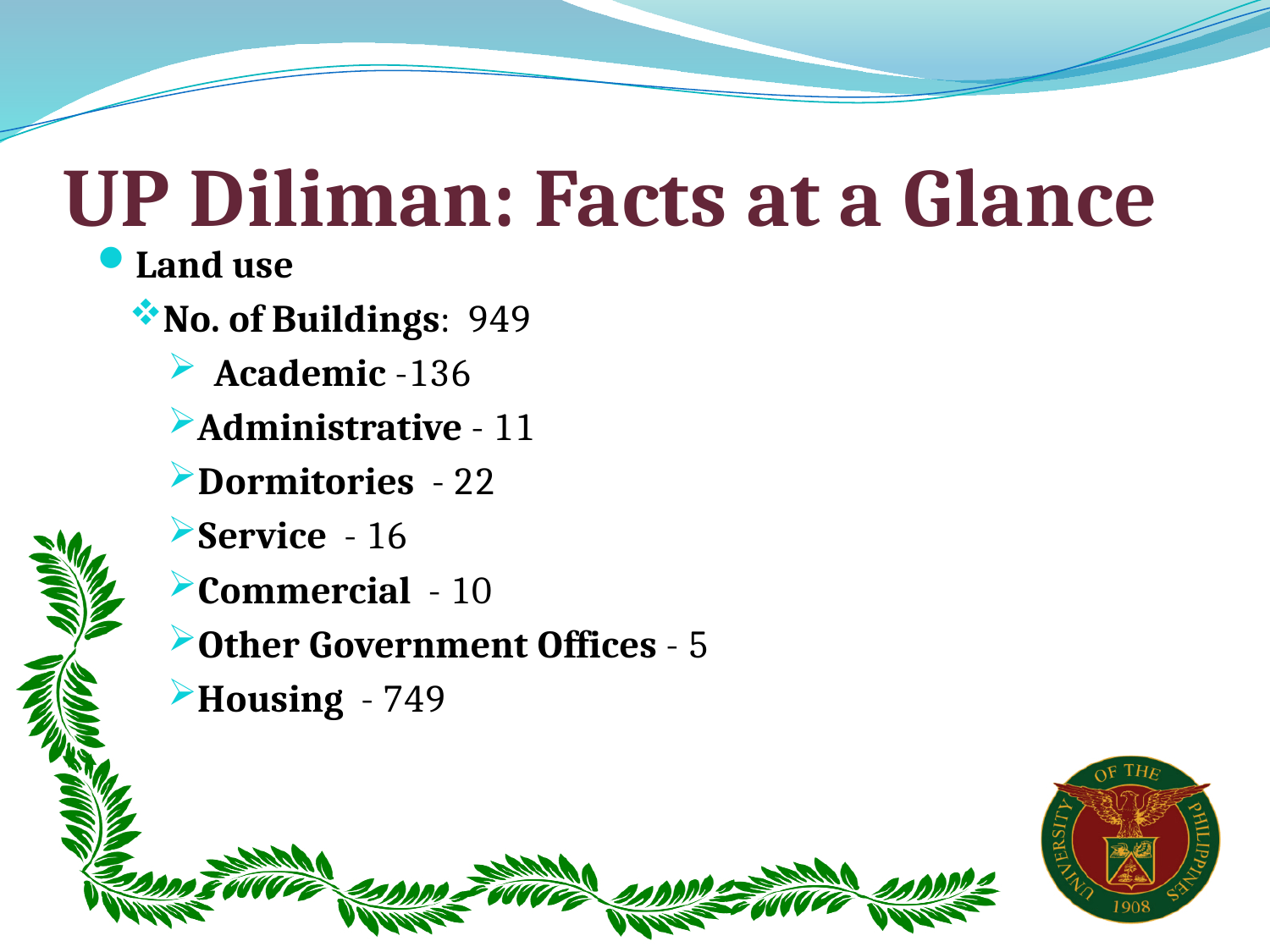

# UP Diliman: Facts at a Glance
Land use
No. of Buildings:  949
  Academic -136
Administrative - 11
Dormitories  - 22
Service  - 16
Commercial  - 10
Other Government Offices - 5
Housing  - 749